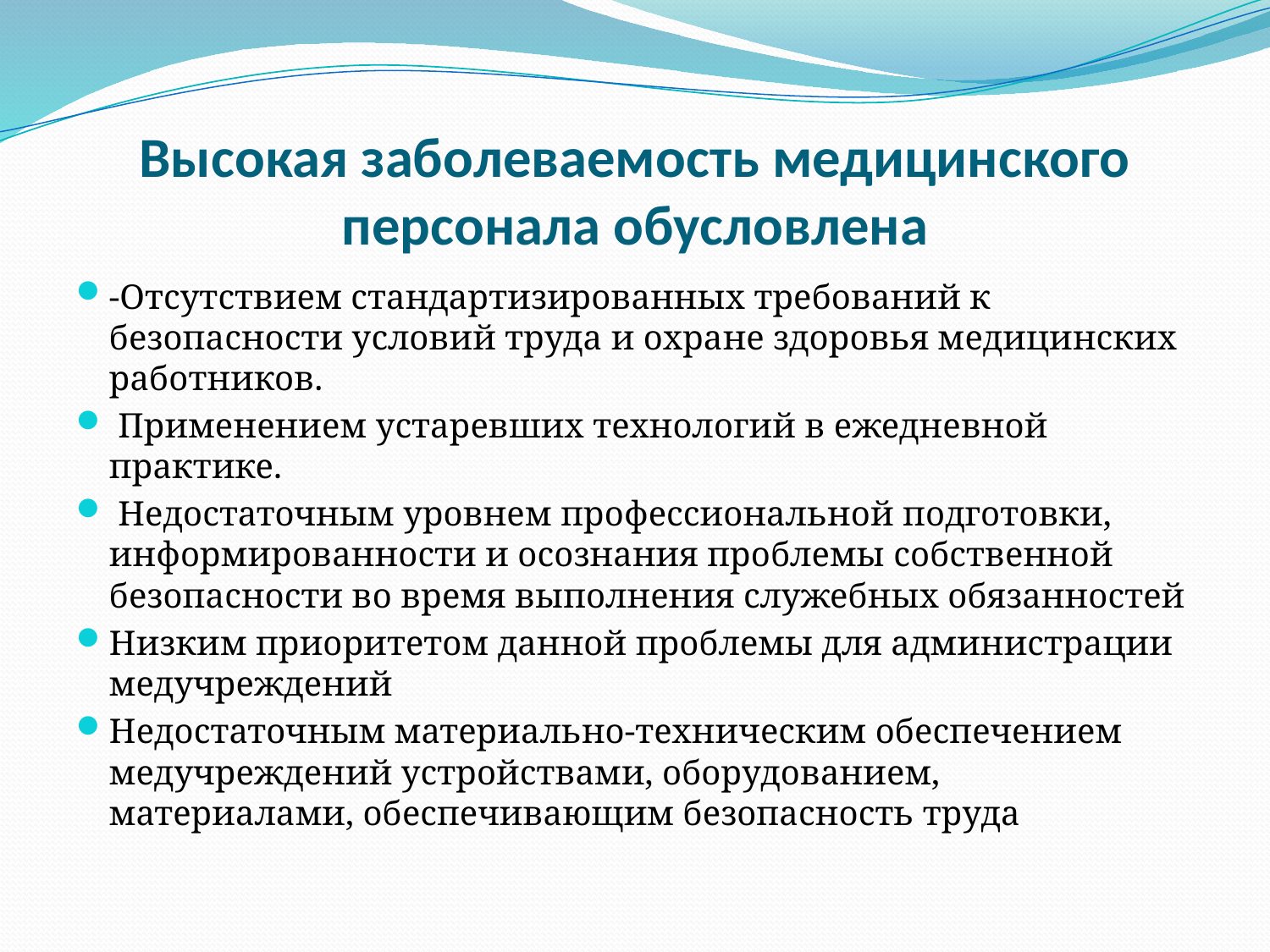

# Высокая заболеваемость медицинского персонала обусловлена
-Отсутствием стандартизированных требований к безопасности условий труда и охране здоровья медицинских работников.
 Применением устаревших технологий в ежедневной практике.
 Недостаточным уровнем профессиональной подготовки, информированности и осознания проблемы собственной безопасности во время выполнения служебных обязанностей
Низким приоритетом данной проблемы для администрации медучреждений
Недостаточным материально-техническим обеспечением медучреждений устройствами, оборудованием, материалами, обеспечивающим безопасность труда